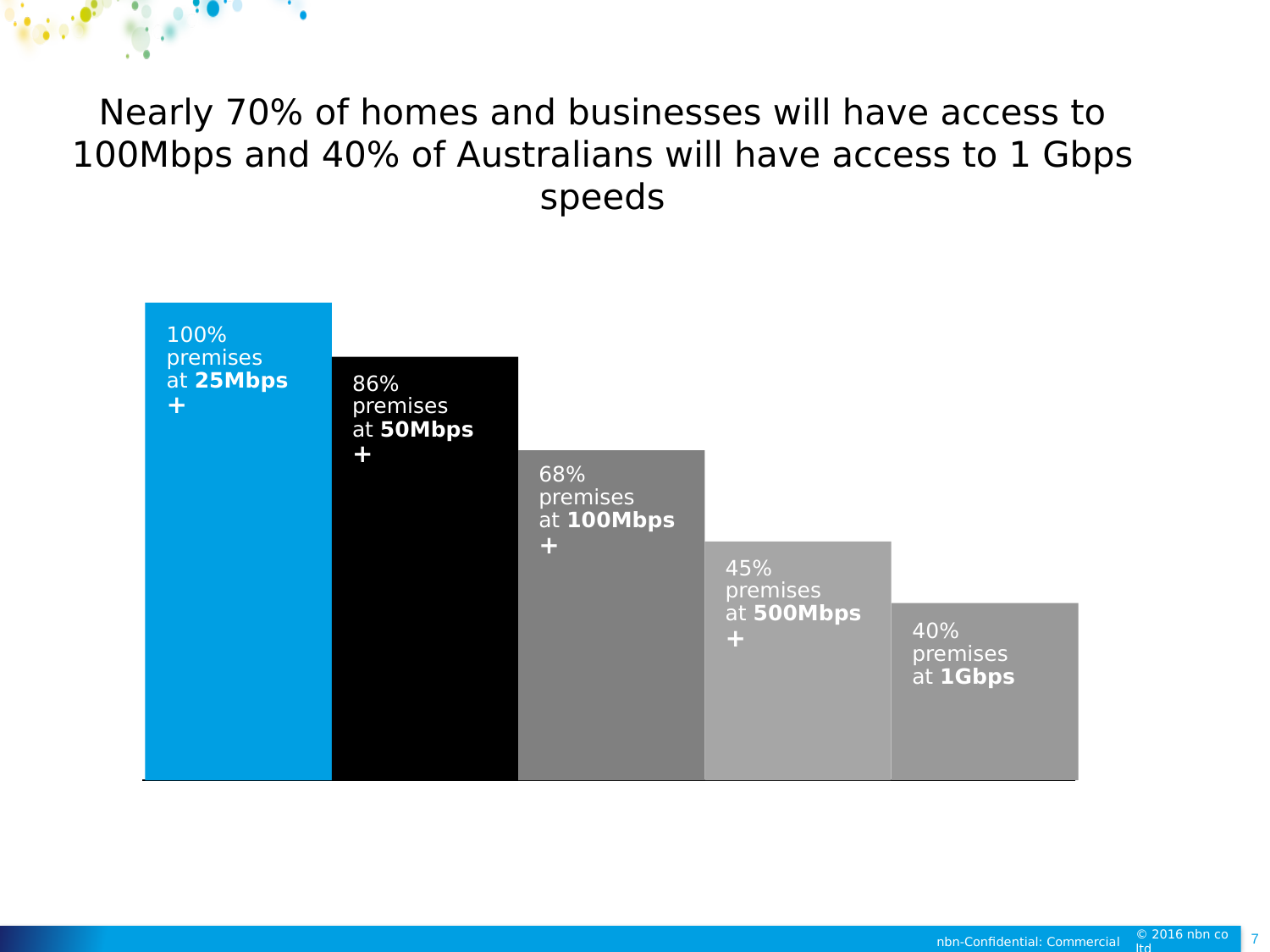

# Nearly 70% of homes and businesses will have access to 100Mbps and 40% of Australians will have access to 1 Gbps speeds

100% premises
at 25Mbps +

86% premises
at 50Mbps +

68% premises
at 100Mbps +

45% premises
at 500Mbps +

40% premises
at 1Gbps
7
nbn-Confidential: Commercial